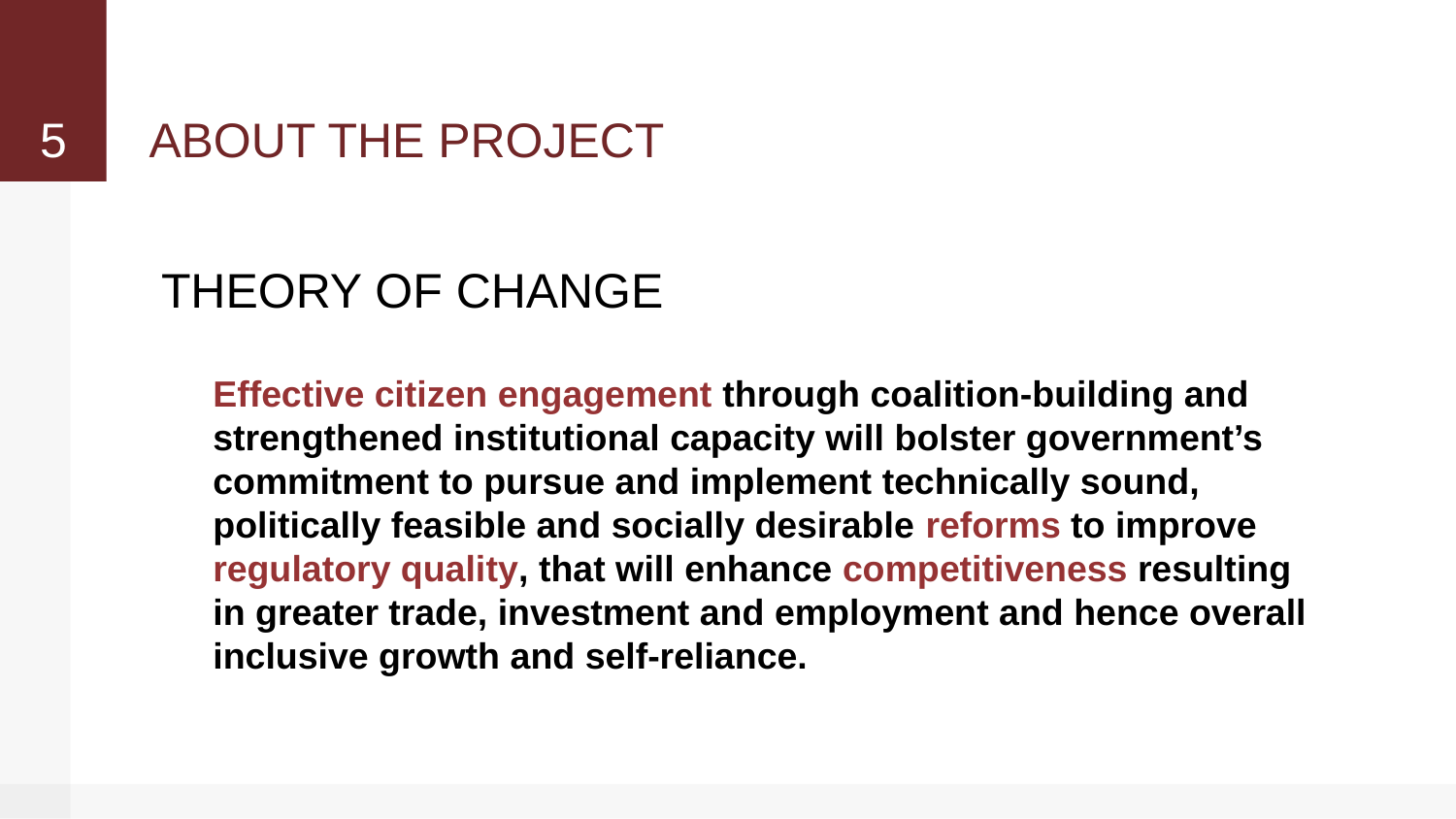

5
# ABOUT THE PROJECT
THEORY OF CHANGE

Effective citizen engagement through coalition-building and strengthened institutional capacity will bolster government’s commitment to pursue and implement technically sound, politically feasible and socially desirable reforms to improve regulatory quality, that will enhance competitiveness resulting in greater trade, investment and employment and hence overall inclusive growth and self-reliance.